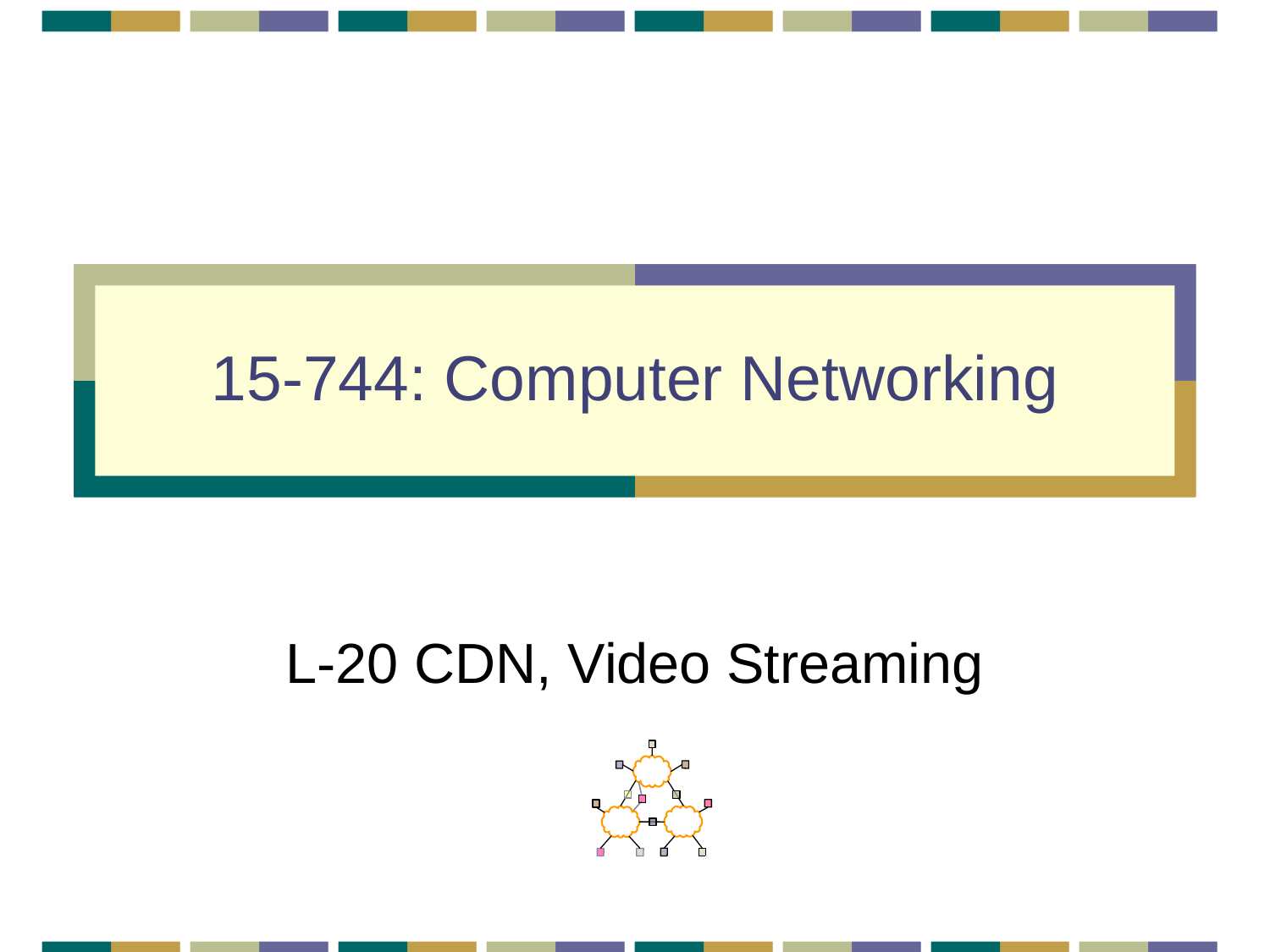

# 15-744: Computer Networking
L-20 CDN, Video Streaming